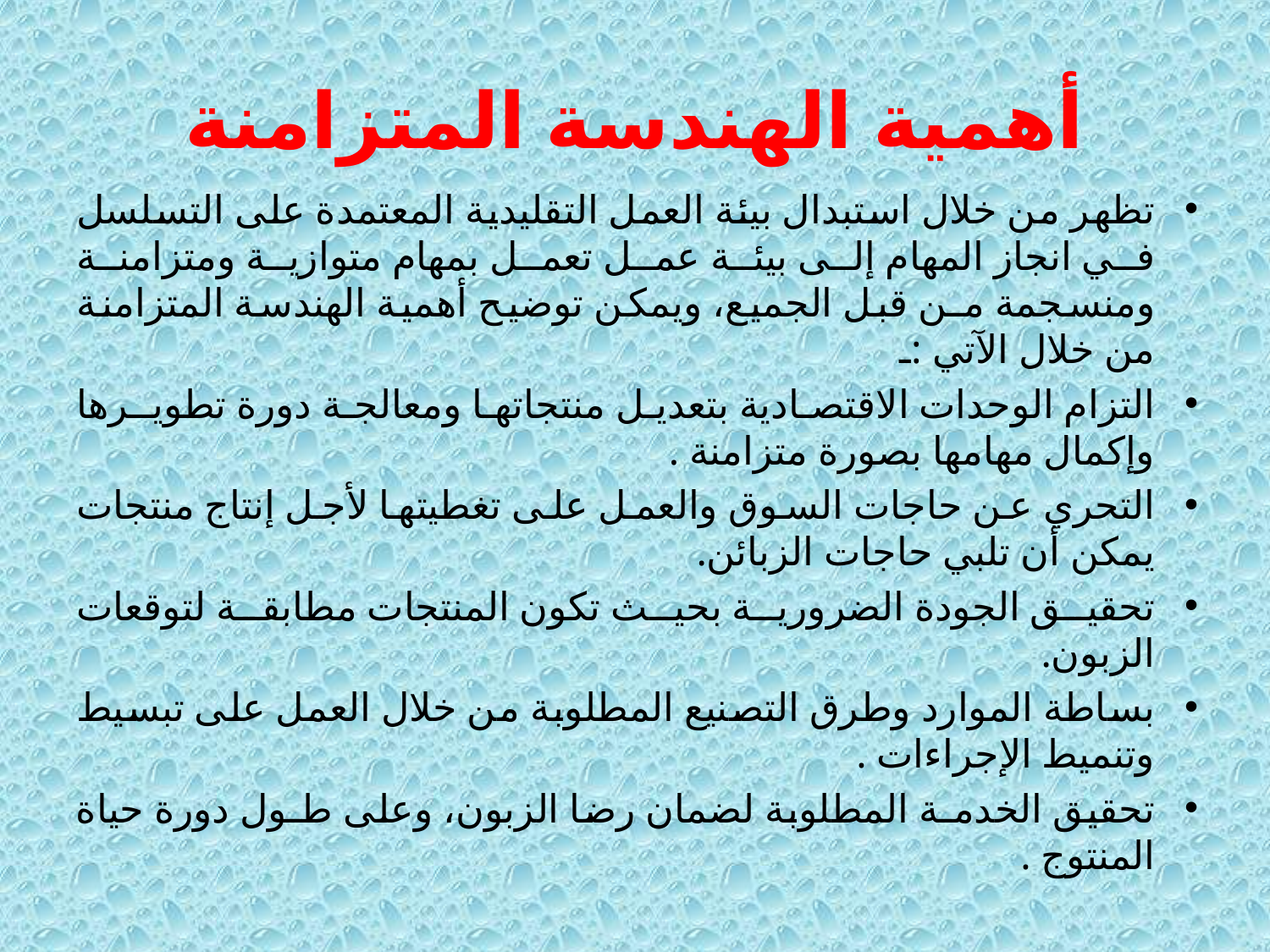

# أهمية الهندسة المتزامنة
تظهر من خلال استبدال بيئة العمل التقليدية المعتمدة على التسلسل في انجاز المهام إلى بيئة عمل تعمل بمهام متوازية ومتزامنة ومنسجمة مـن قبل الجميع، ويمكن توضيح أهمية الهندسة المتزامنة من خلال الآتي :ـ
التزام الوحدات الاقتصادية بتعديل منتجاتها ومعالجة دورة تطويـرها وإكمال مهامها بصورة متزامنة .
التحري عن حاجات السوق والعمل على تغطيتها لأجل إنتاج منتجات يمكن أن تلبي حاجات الزبائن.
تحقيق الجودة الضرورية بحيث تكون المنتجات مطابقة لتوقعات الزبون.
بساطة الموارد وطرق التصنيع المطلوبة من خلال العمل على تبسيط وتنميط الإجراءات .
تحقيق الخدمـة المطلوبة لضمان رضا الزبون، وعلى طـول دورة حياة المنتوج .